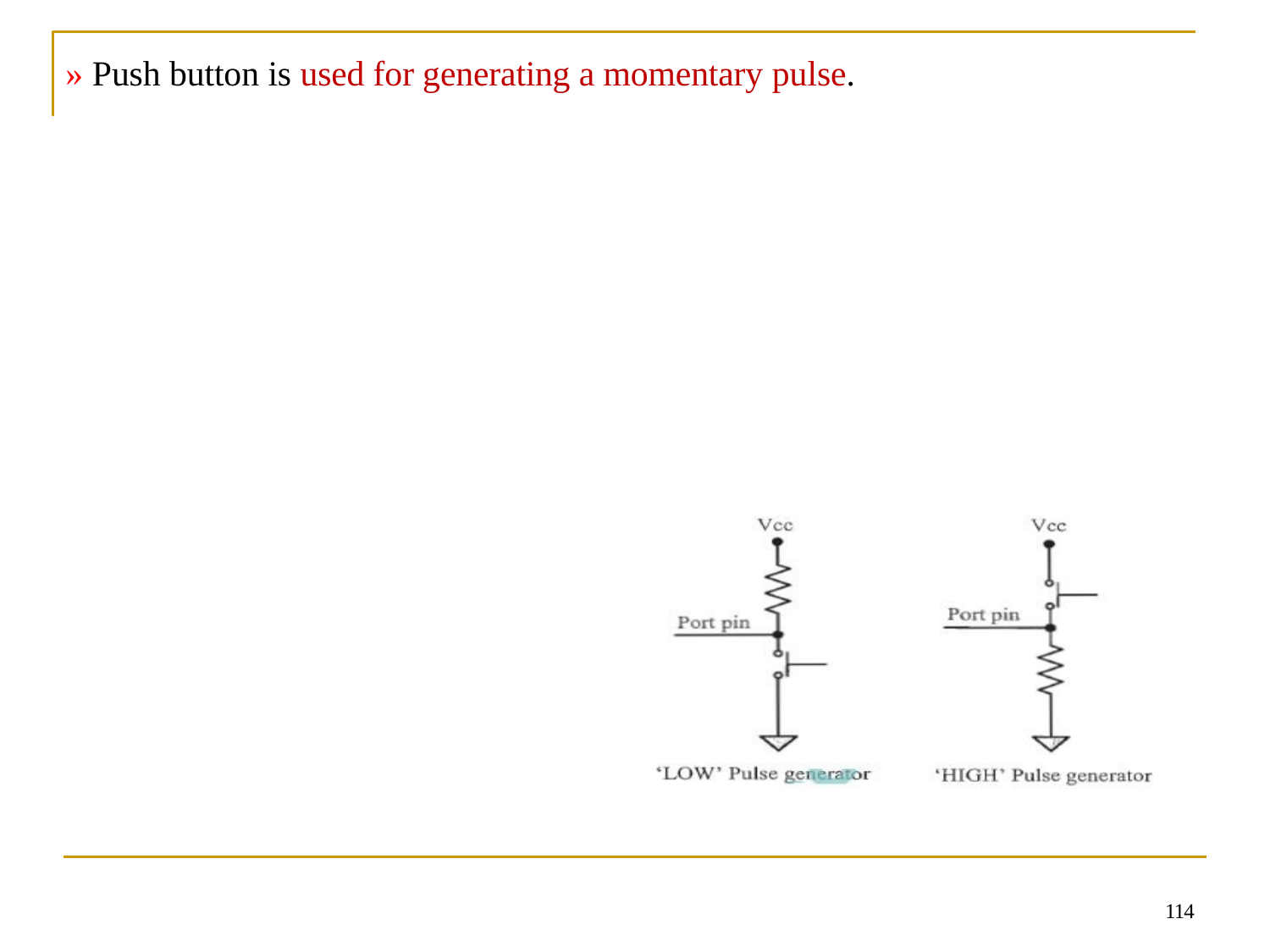

» Push button is used for generating a momentary pulse.

114